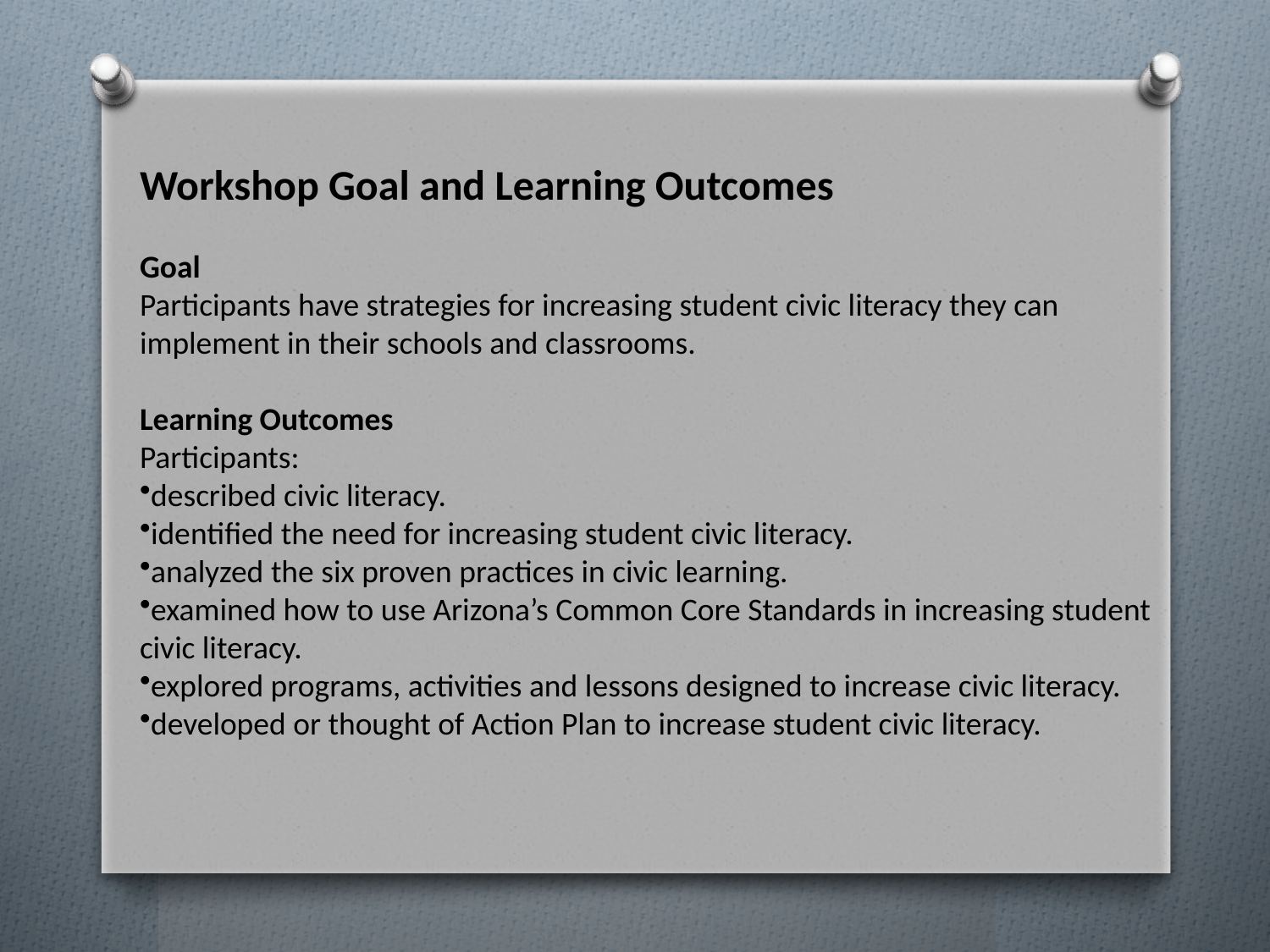

Workshop Goal and Learning Outcomes

Goal
Participants have strategies for increasing student civic literacy they can implement in their schools and classrooms.

Learning Outcomes
Participants:
described civic literacy.
identified the need for increasing student civic literacy.
analyzed the six proven practices in civic learning.
examined how to use Arizona’s Common Core Standards in increasing student civic literacy.
explored programs, activities and lessons designed to increase civic literacy.
developed or thought of Action Plan to increase student civic literacy.